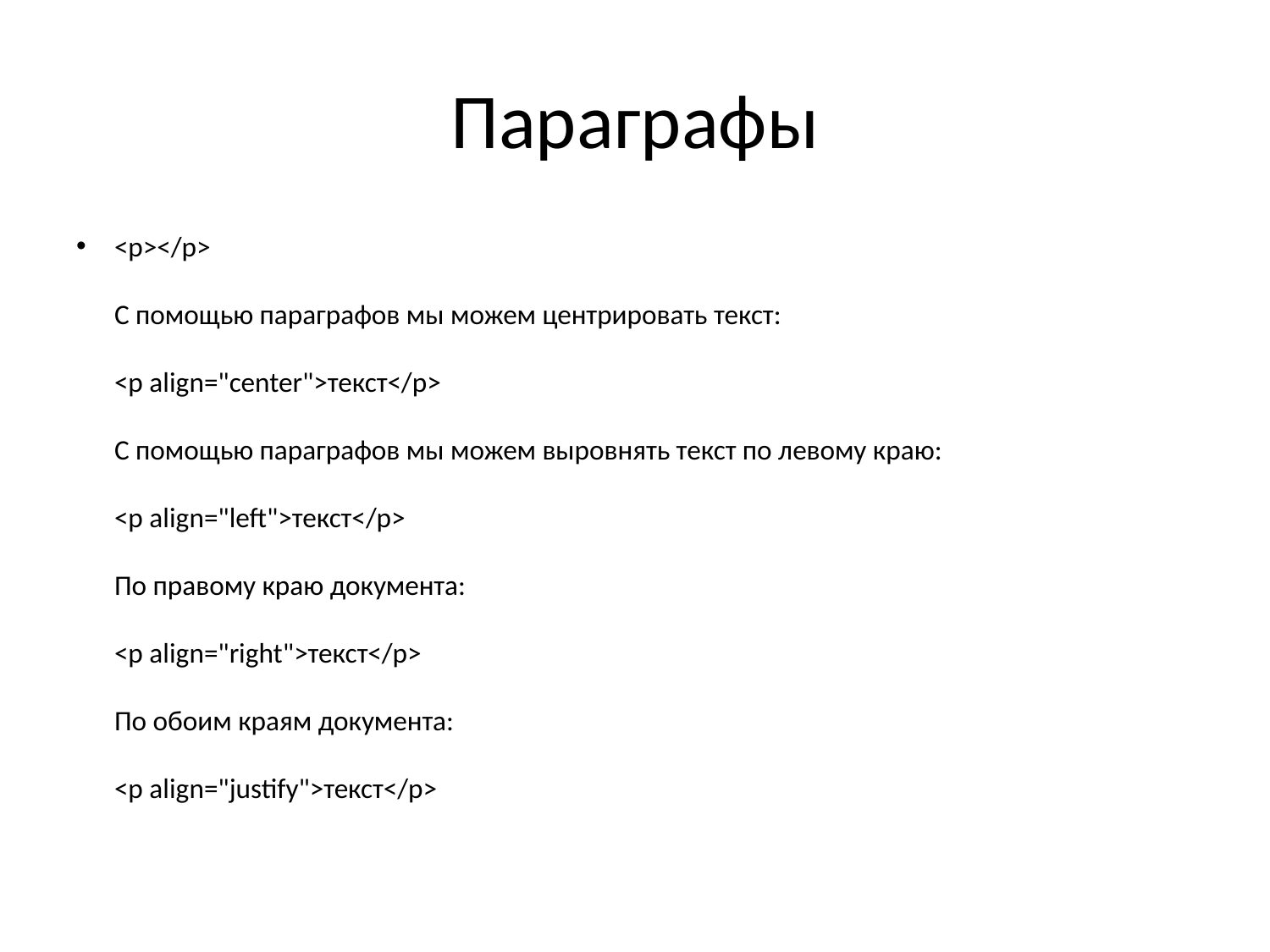

# Параграфы
<p></p> 
С помощью параграфов мы можем центрировать текст: 
<p align="center">текст</p> 
С помощью параграфов мы можем выровнять текст по левому краю: 
<p align="left">текст</p> 
По правому краю документа: 
<p align="right">текст</p> 
По обоим краям документа: 
<p align="justify">текст</p>